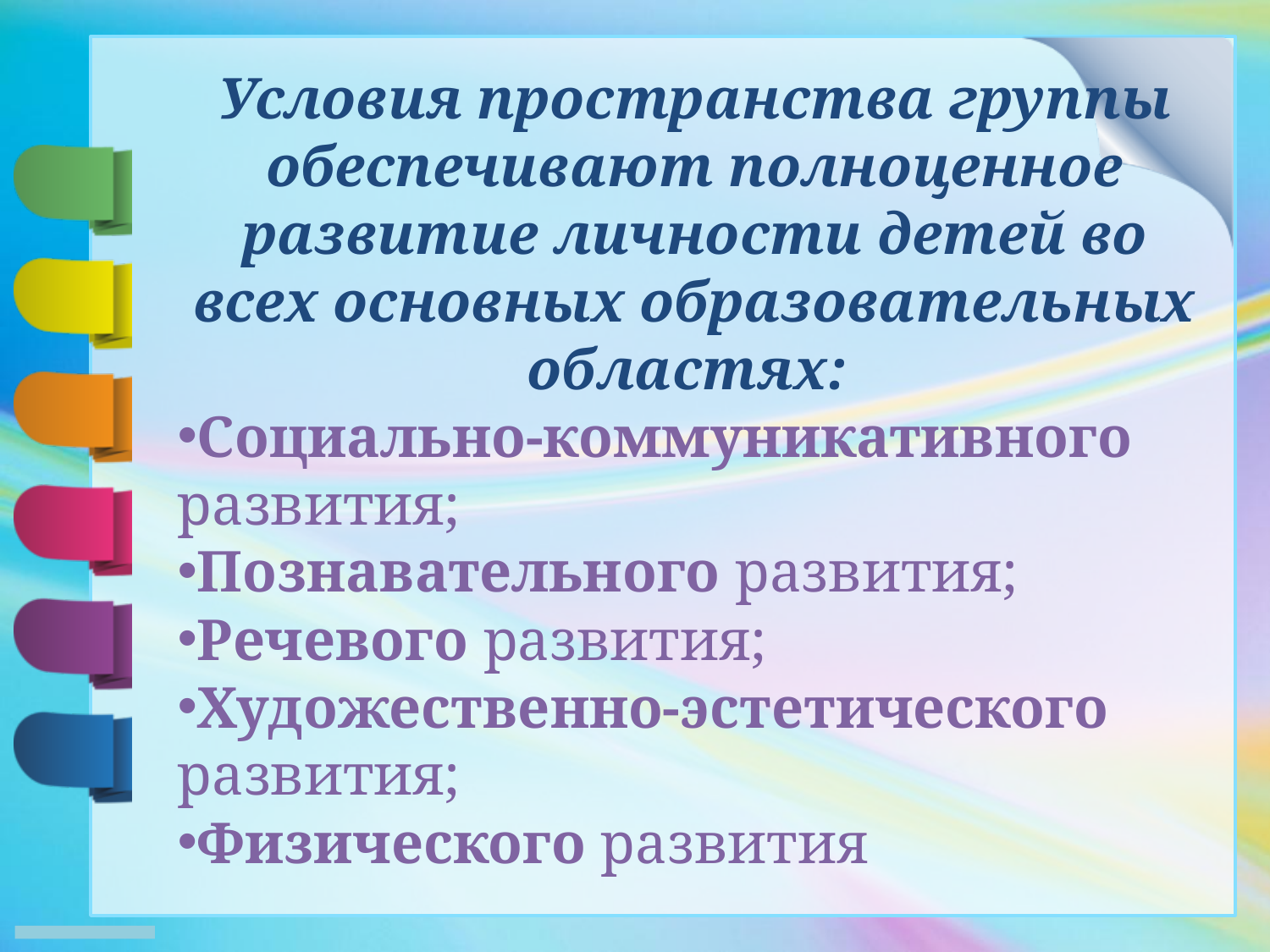

Условия пространства группы обеспечивают полноценное развитие личности детей во всех основных образовательных областях:
Социально-коммуникативного развития;
Познавательного развития;
Речевого развития;
Художественно-эстетического развития;
Физического развития